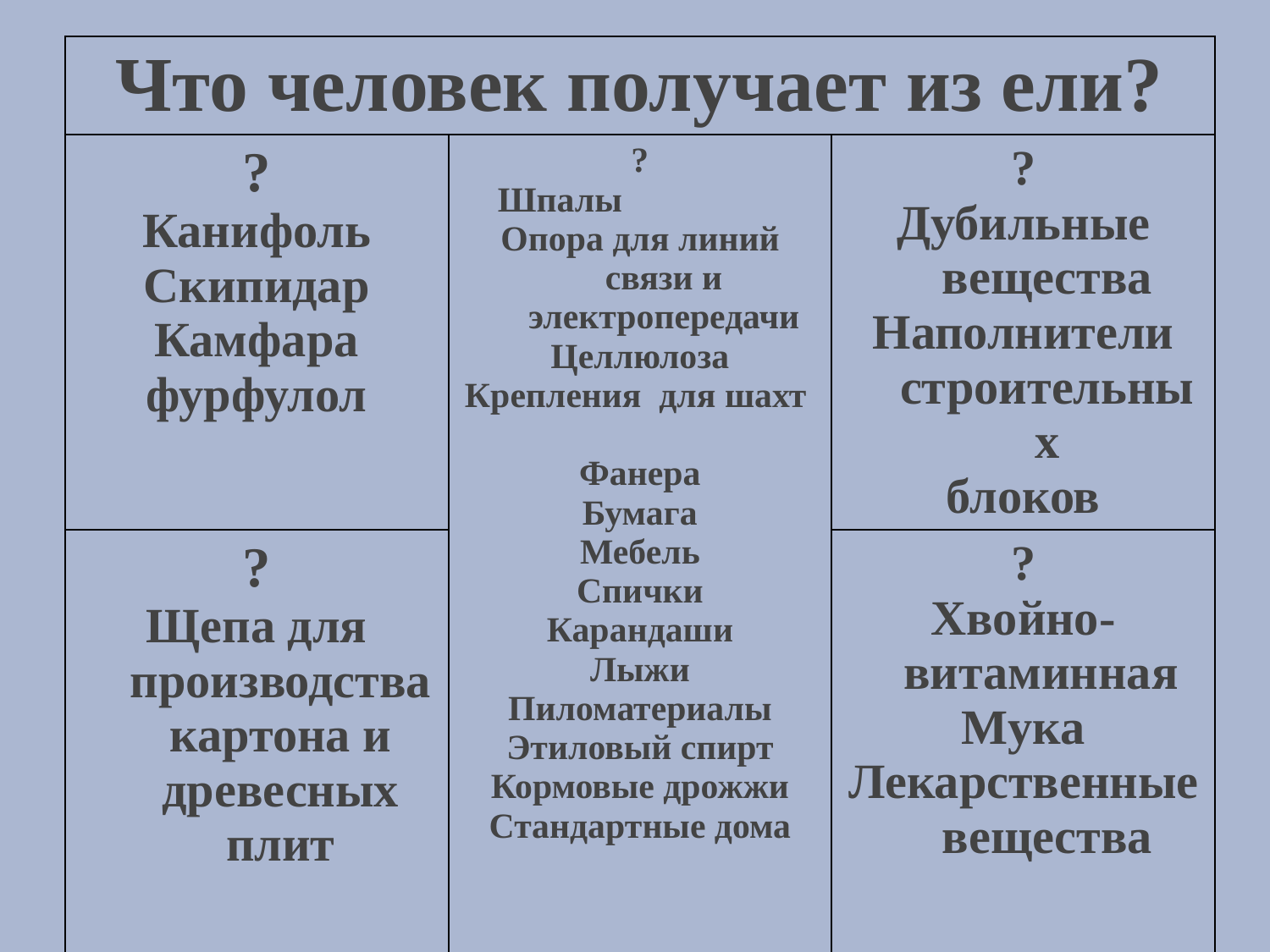

| Что человек получает из ели? |  |  |
| --- | --- | --- |
| ? Канифоль Скипидар Камфара фурфулол | ? Шпалы Опора для линий связи и электропередачи Целлюлоза Крепления для шахт Фанера Бумага Мебель Спички Карандаши Лыжи Пиломатериалы Этиловый спирт Кормовые дрожжи Стандартные дома | ? Дубильные вещества Наполнители строительных блоков |
| ? Щепа для производства картона и древесных плит |  | ? Хвойно-витаминная Мука Лекарственные вещества |